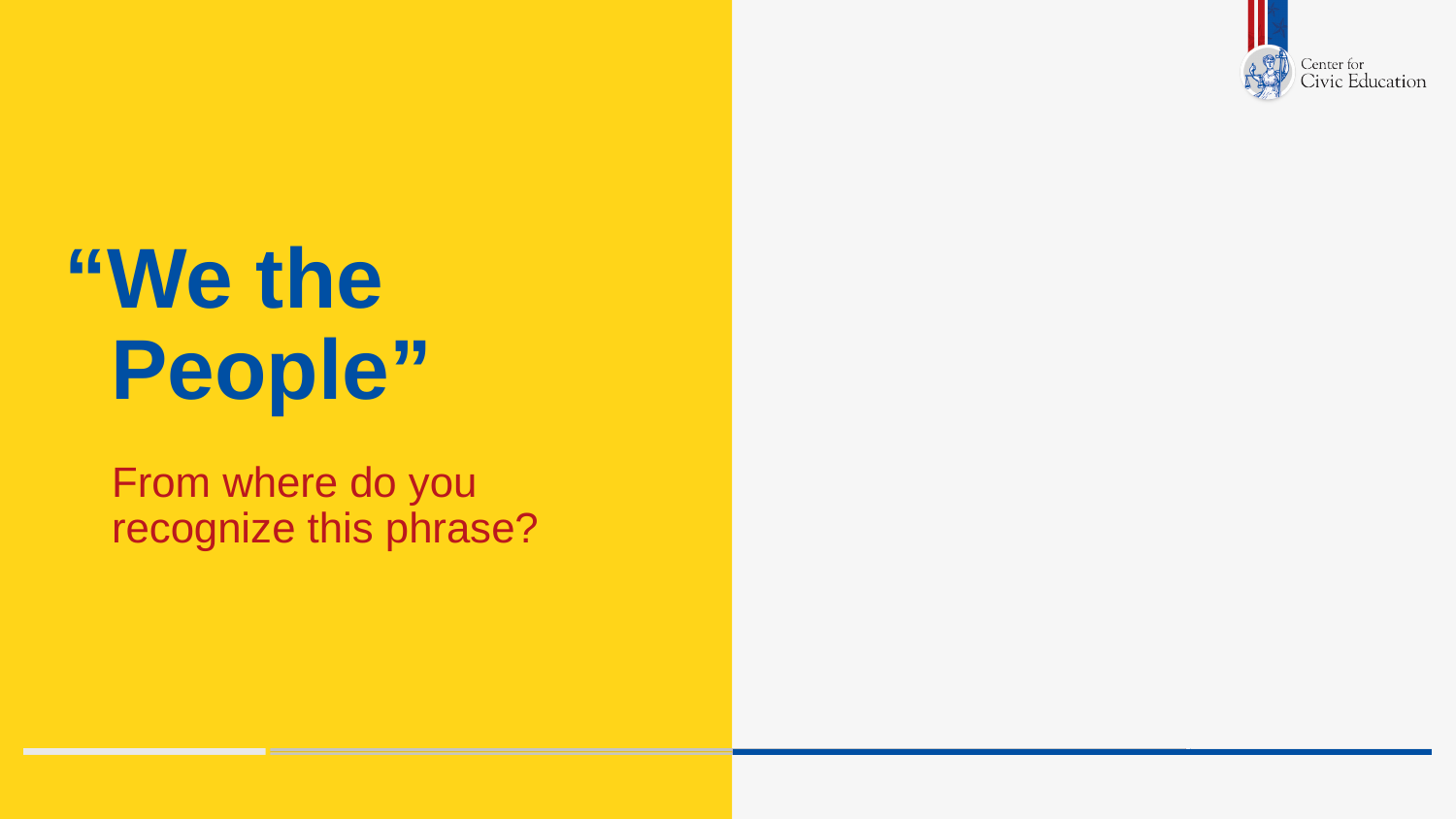

# “We the
  People”
    From where do you
    recognize this phrase?